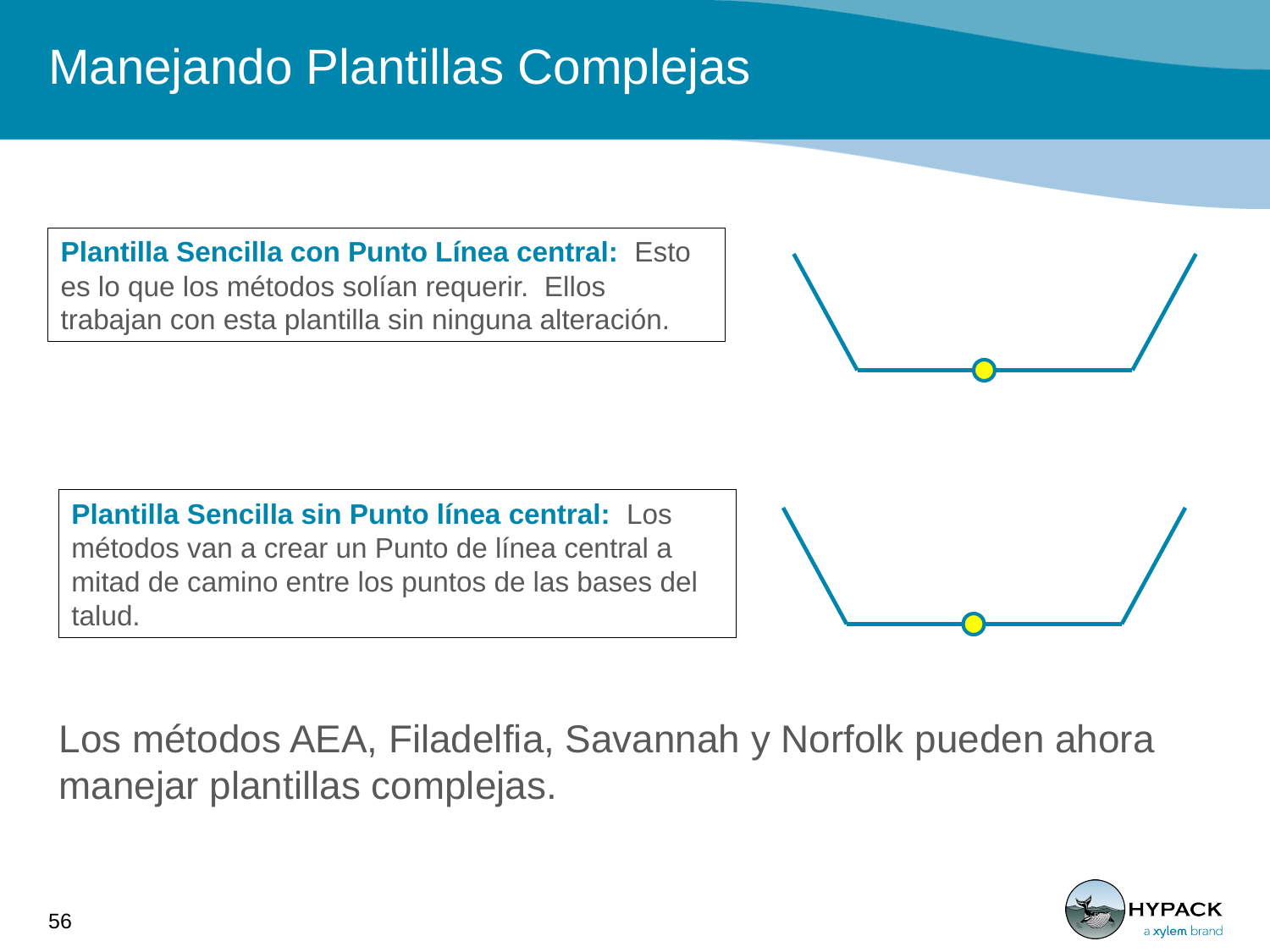

# Manejando Plantillas Complejas
Plantilla Sencilla con Punto Línea central:  Esto es lo que los métodos solían requerir.  Ellos trabajan con esta plantilla sin ninguna alteración.

Plantilla Sencilla sin Punto línea central:  Los métodos van a crear un Punto de línea central a mitad de camino entre los puntos de las bases del talud.

Los métodos AEA, Filadelfia, Savannah y Norfolk pueden ahora manejar plantillas complejas.
56